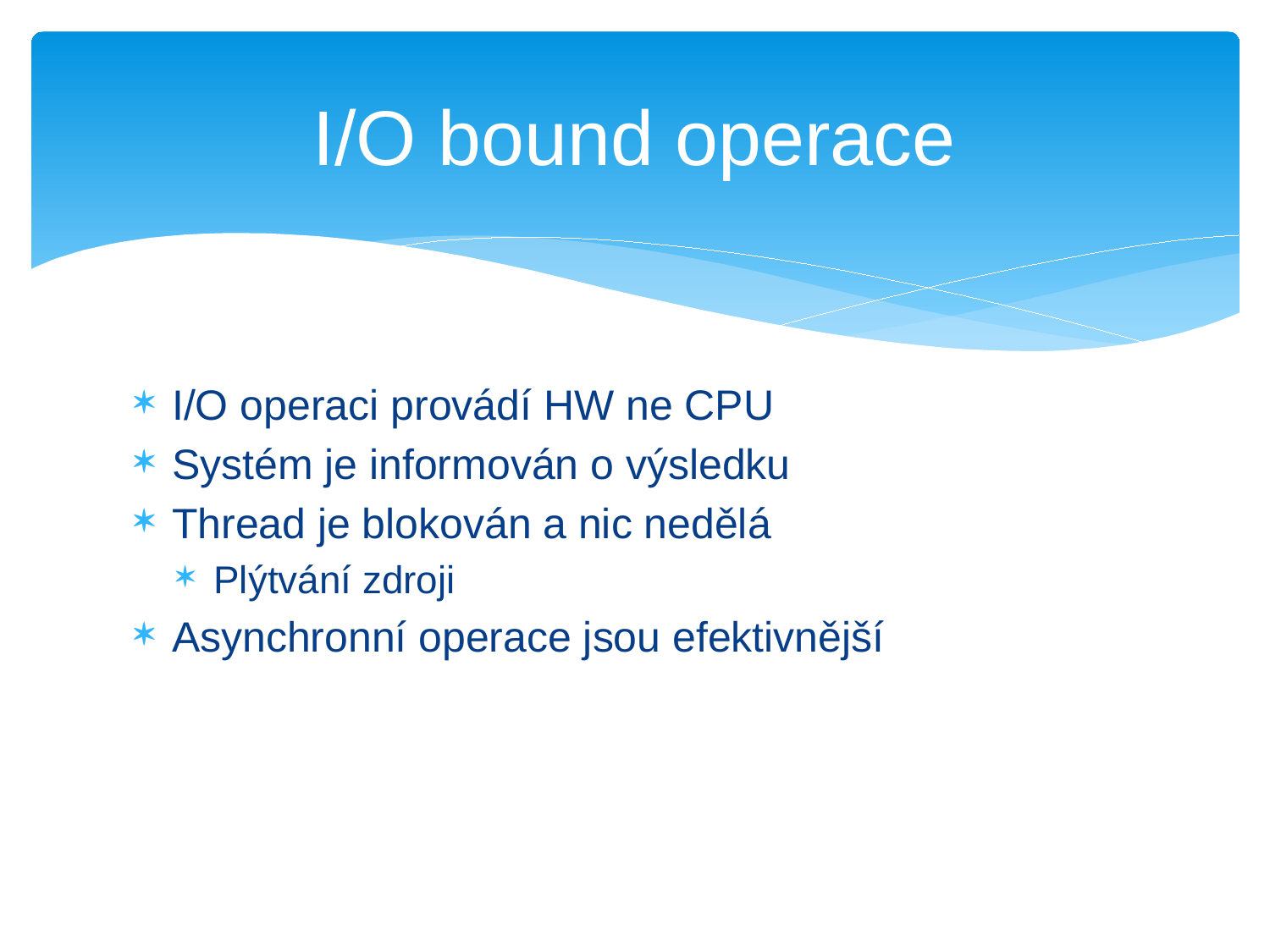

# I/O bound operace
I/O operaci provádí HW ne CPU
Systém je informován o výsledku
Thread je blokován a nic nedělá
Plýtvání zdroji
Asynchronní operace jsou efektivnější